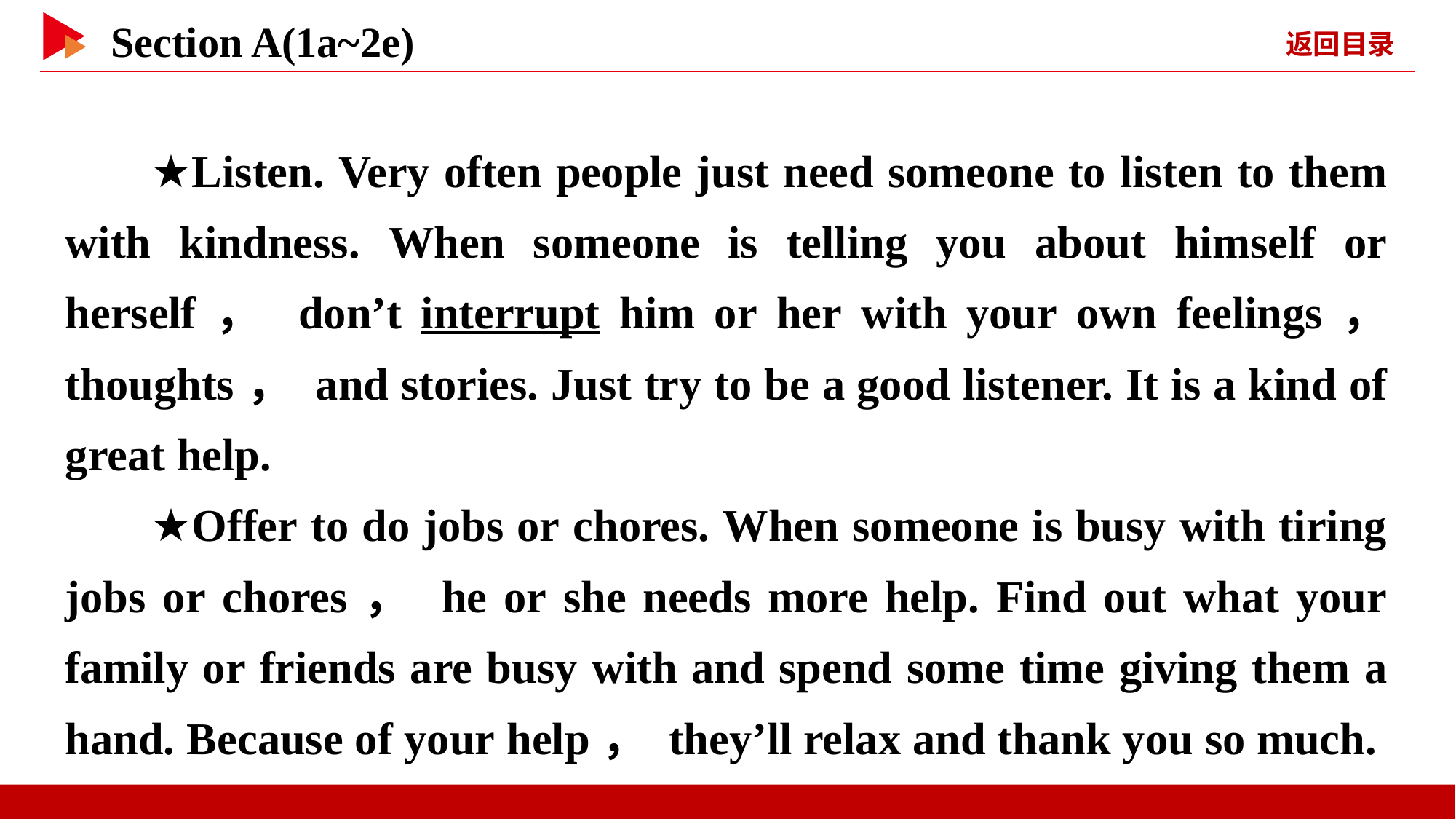

★Listen. Very often people just need someone to listen to them with kindness. When someone is telling you about himself or herself， don’t interrupt him or her with your own feelings， thoughts， and stories. Just try to be a good listener. It is a kind of great help.
★Offer to do jobs or chores. When someone is busy with tiring jobs or chores， he or she needs more help. Find out what your family or friends are busy with and spend some time giving them a hand. Because of your help， they’ll relax and thank you so much.